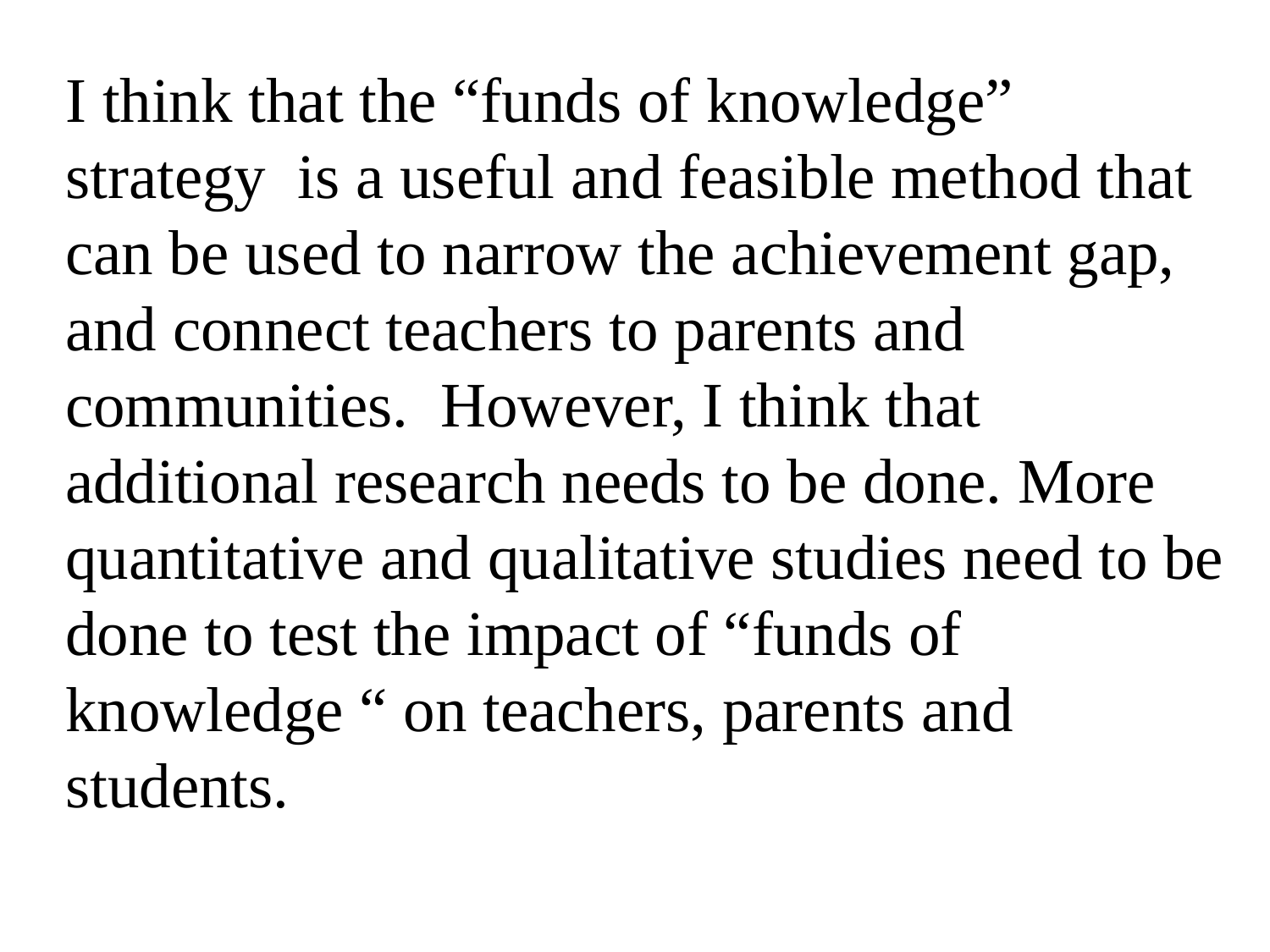

I think that the “funds of knowledge” strategy  is a useful and feasible method that can be used to narrow the achievement gap, and connect teachers to parents and communities.  However, I think that additional research needs to be done. More quantitative and qualitative studies need to be done to test the impact of “funds of knowledge “ on teachers, parents and students.